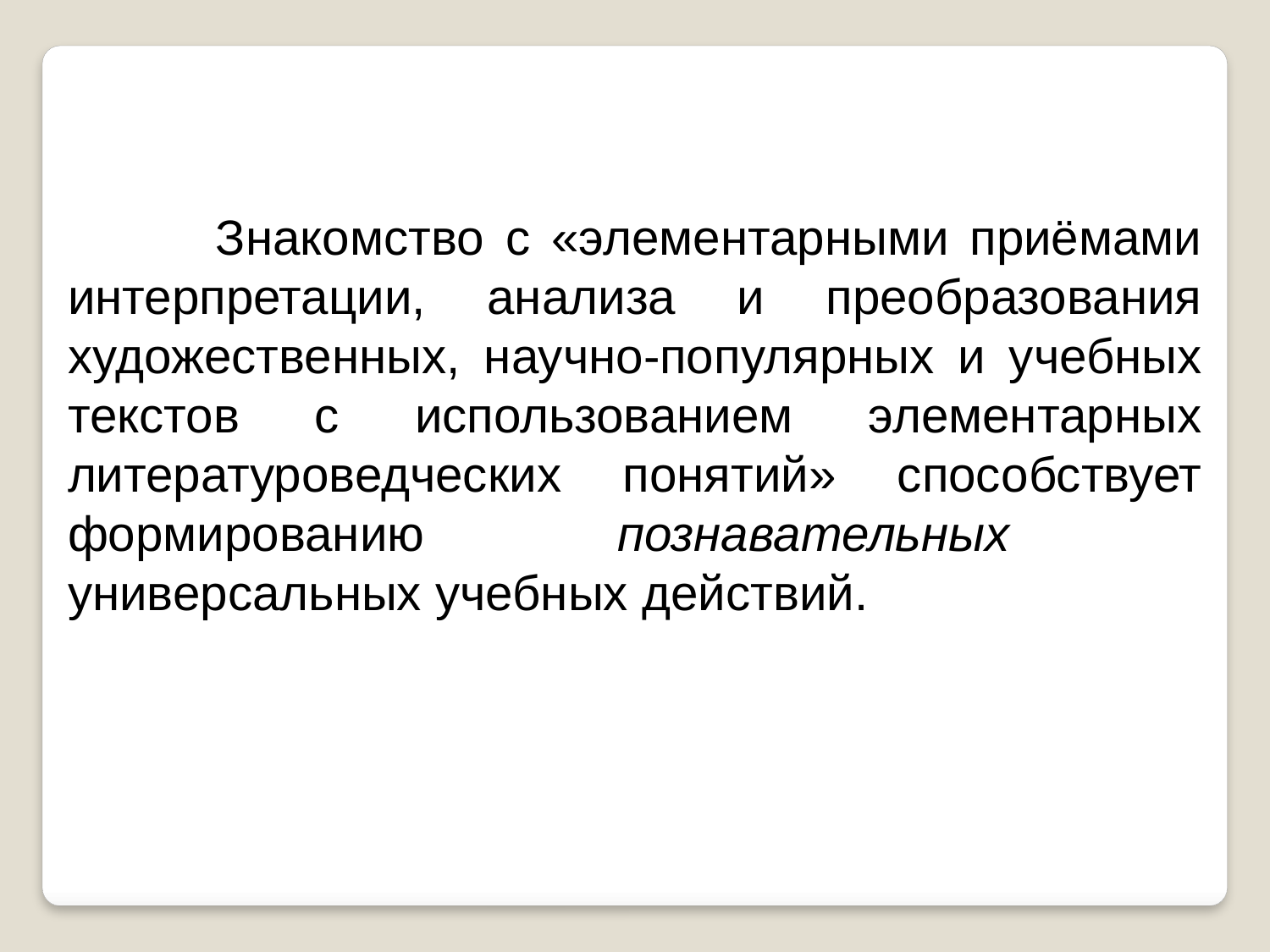

Знакомство с «элементарными приёмами интерпретации, анализа и преобразования художественных, научно-популярных и учебных текстов с использованием элементарных литературоведческих понятий» способствует формированию познавательных  универсальных учебных действий.